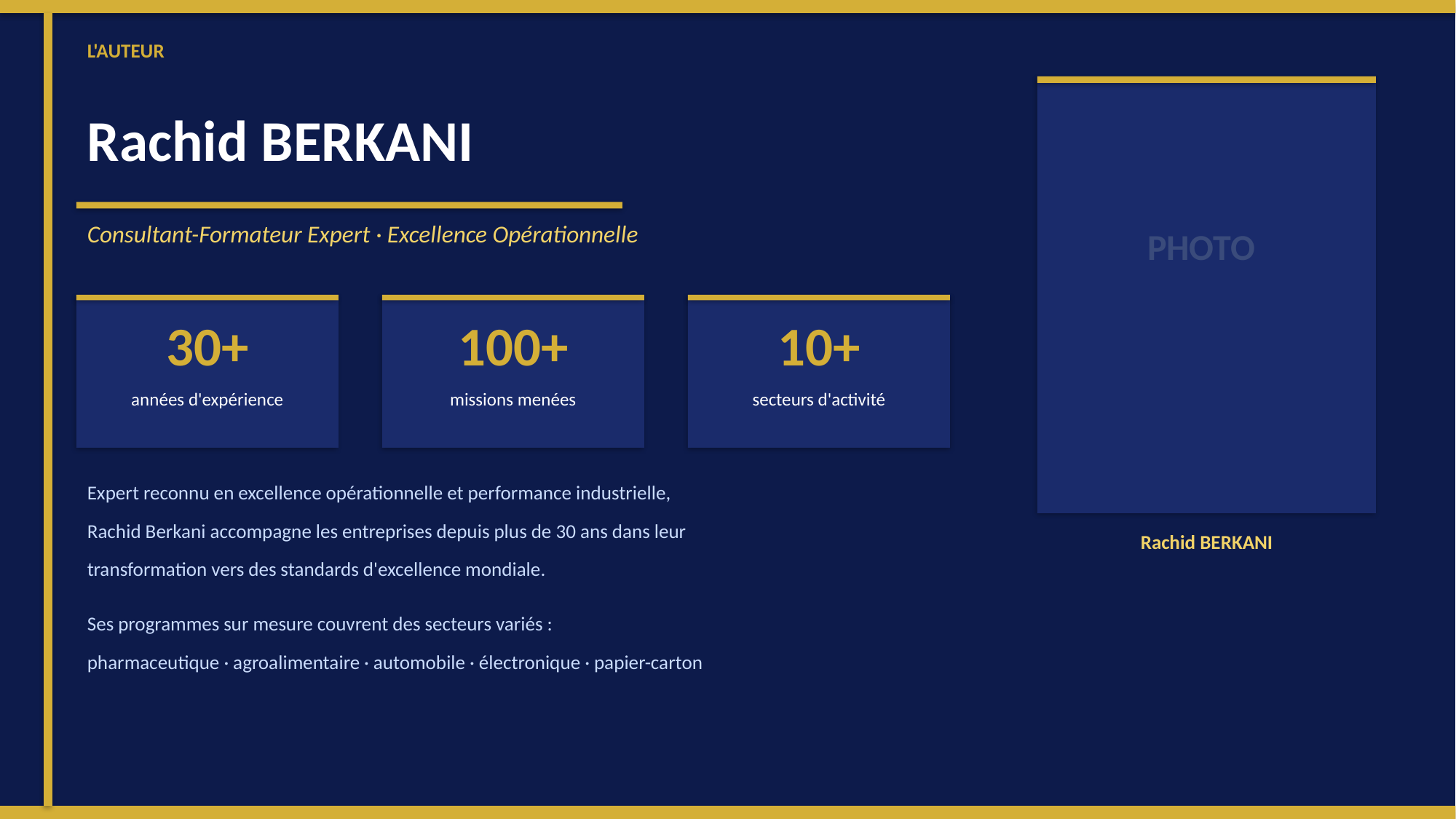

L'AUTEUR

Rachid BERKANI

Consultant-Formateur Expert · Excellence Opérationnelle
PHOTO

30+
100+
10+
années d'expérience
missions menées
secteurs d'activité
Expert reconnu en excellence opérationnelle et performance industrielle,
Rachid Berkani accompagne les entreprises depuis plus de 30 ans dans leur
Rachid BERKANI
transformation vers des standards d'excellence mondiale.
Ses programmes sur mesure couvrent des secteurs variés :
pharmaceutique · agroalimentaire · automobile · électronique · papier-carton